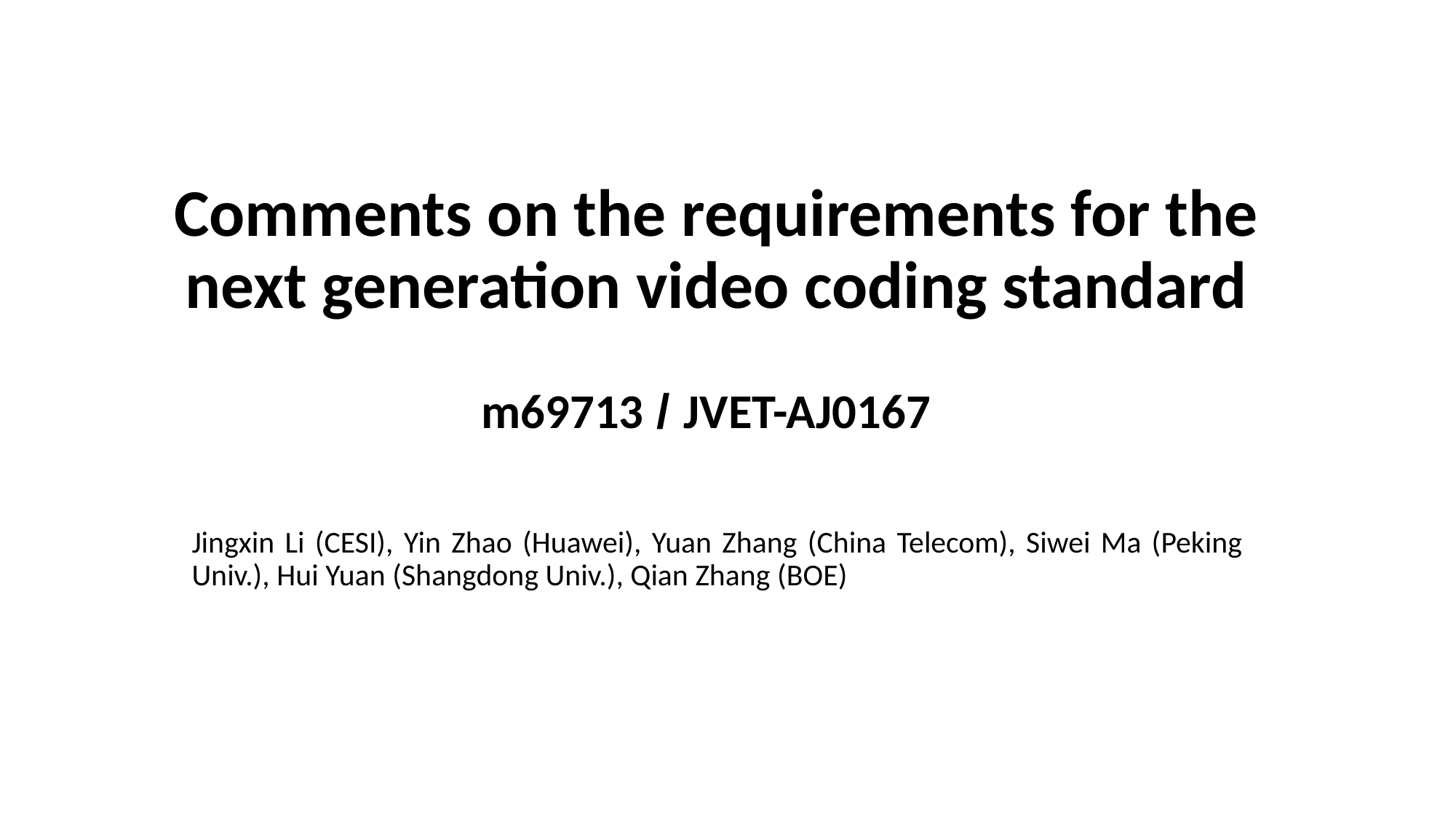

# Comments on the requirements for the next generation video coding standard
m69713 / JVET-AJ0167
Jingxin Li (CESI), Yin Zhao (Huawei), Yuan Zhang (China Telecom), Siwei Ma (Peking Univ.), Hui Yuan (Shangdong Univ.), Qian Zhang (BOE)